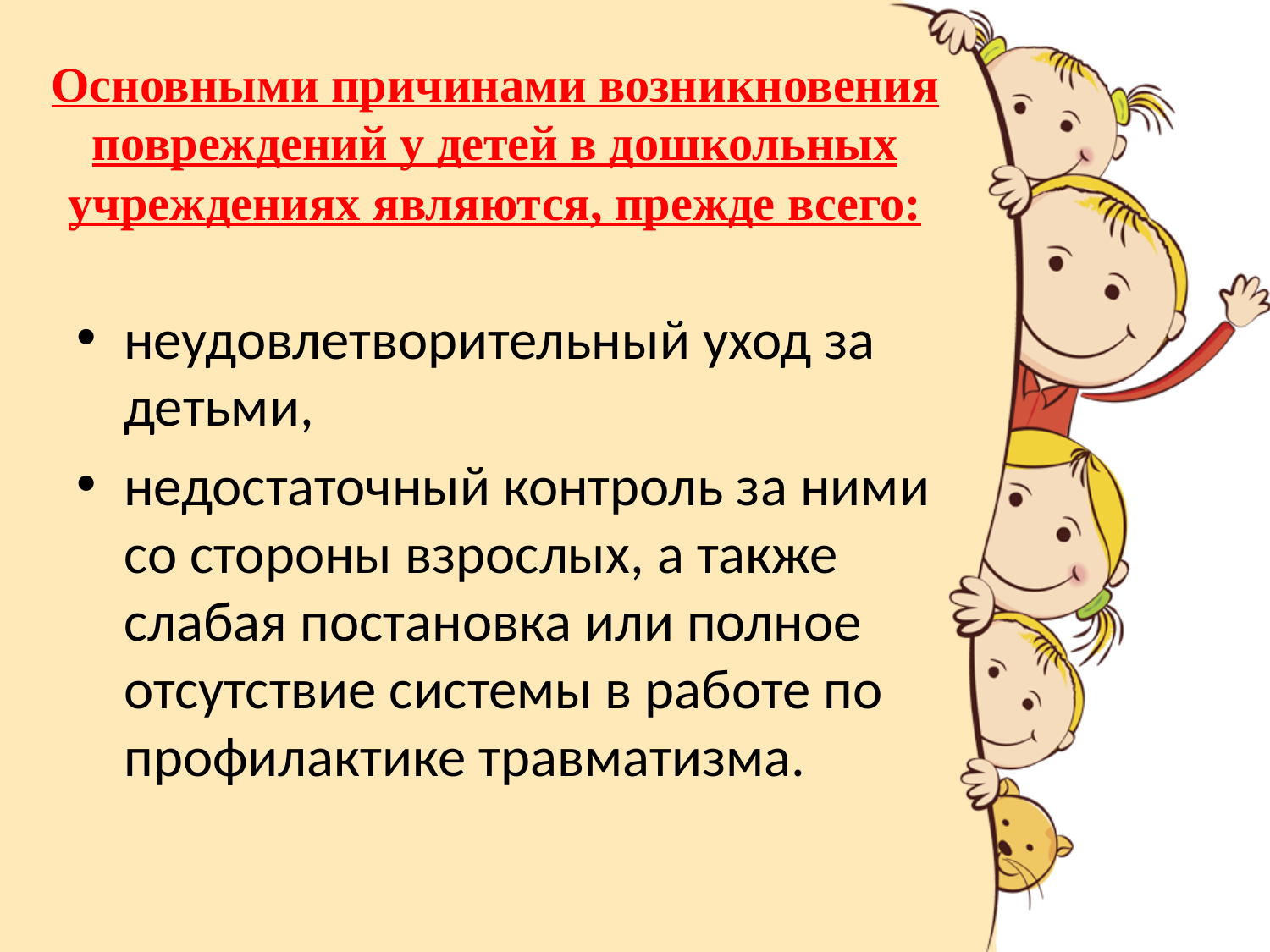

# Основными причинами возникновения повреждений у детей в дошкольных учреждениях являются, прежде всего:
неудовлетворительный уход за детьми,
недостаточный контроль за ними со стороны взрослых, а также слабая постановка или полное отсутствие системы в работе по профилактике травматизма.